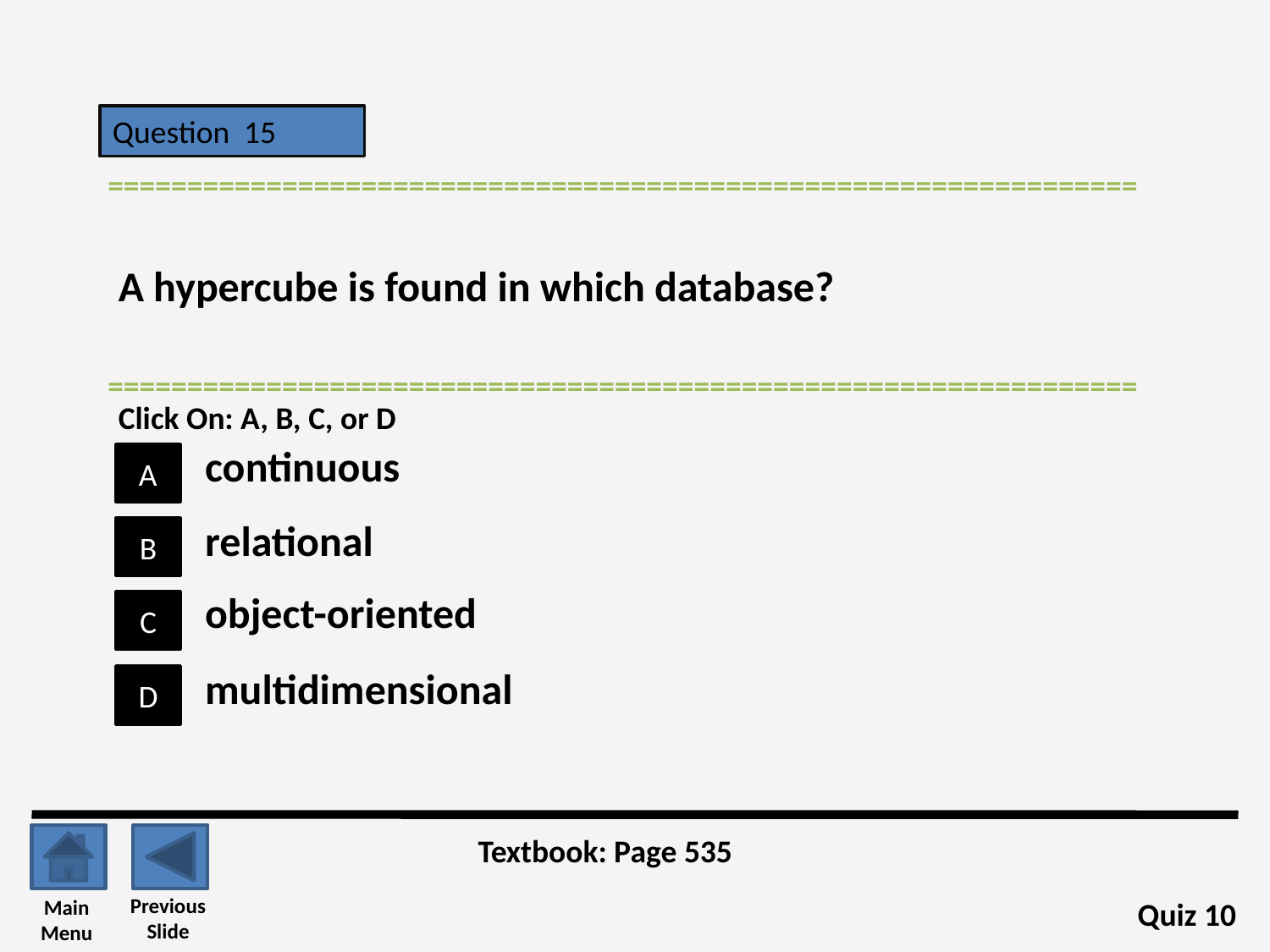

Question  15
=================================================================
A hypercube is found in which database?
=================================================================
Click On: A, B, C, or D

continuous
A
relational
B
object-oriented
C
multidimensional
D

Textbook: Page 535
Previous
Slide
Main
Menu
Quiz 10